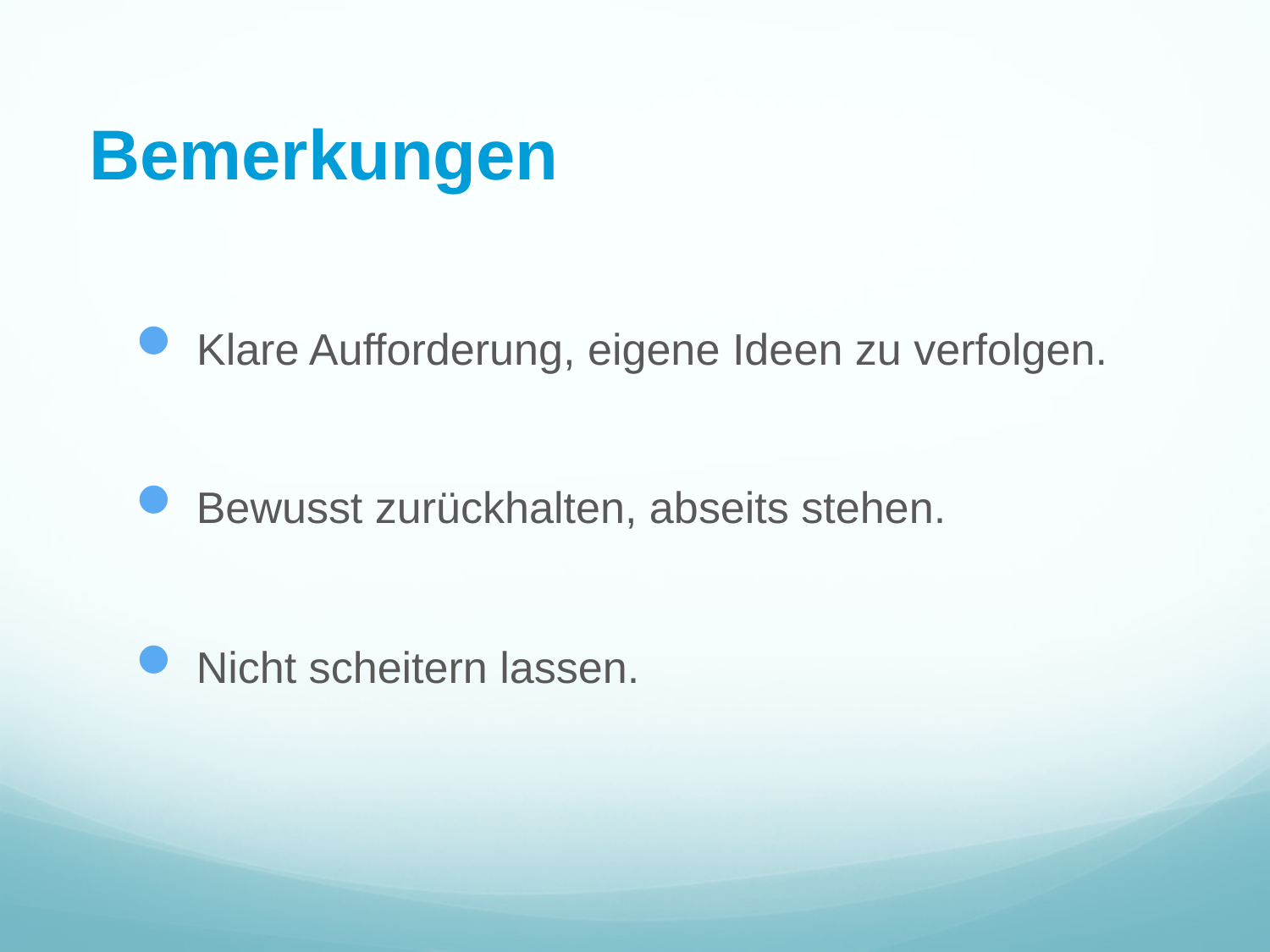

# Bemerkungen
 Klare Aufforderung, eigene Ideen zu verfolgen.

 Bewusst zurückhalten, abseits stehen.

 Nicht scheitern lassen.